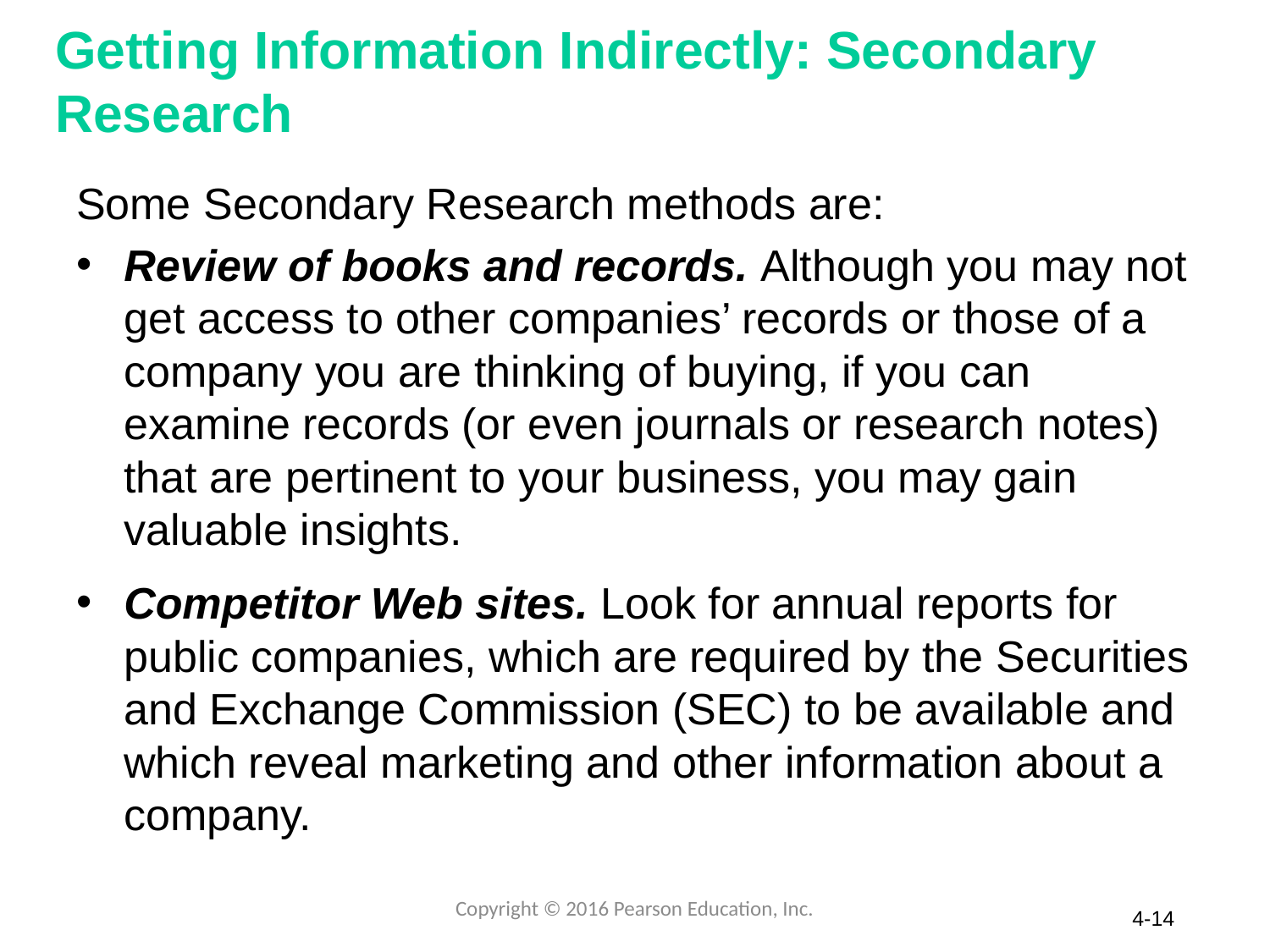

# Getting Information Indirectly: Secondary Research
Some Secondary Research methods are:
Review of books and records. Although you may not get access to other companies’ records or those of a company you are thinking of buying, if you can examine records (or even journals or research notes) that are pertinent to your business, you may gain valuable insights.

Competitor Web sites. Look for annual reports for public companies, which are required by the Securities and Exchange Commission (SEC) to be available and which reveal marketing and other information about a company.
Copyright © 2016 Pearson Education, Inc.